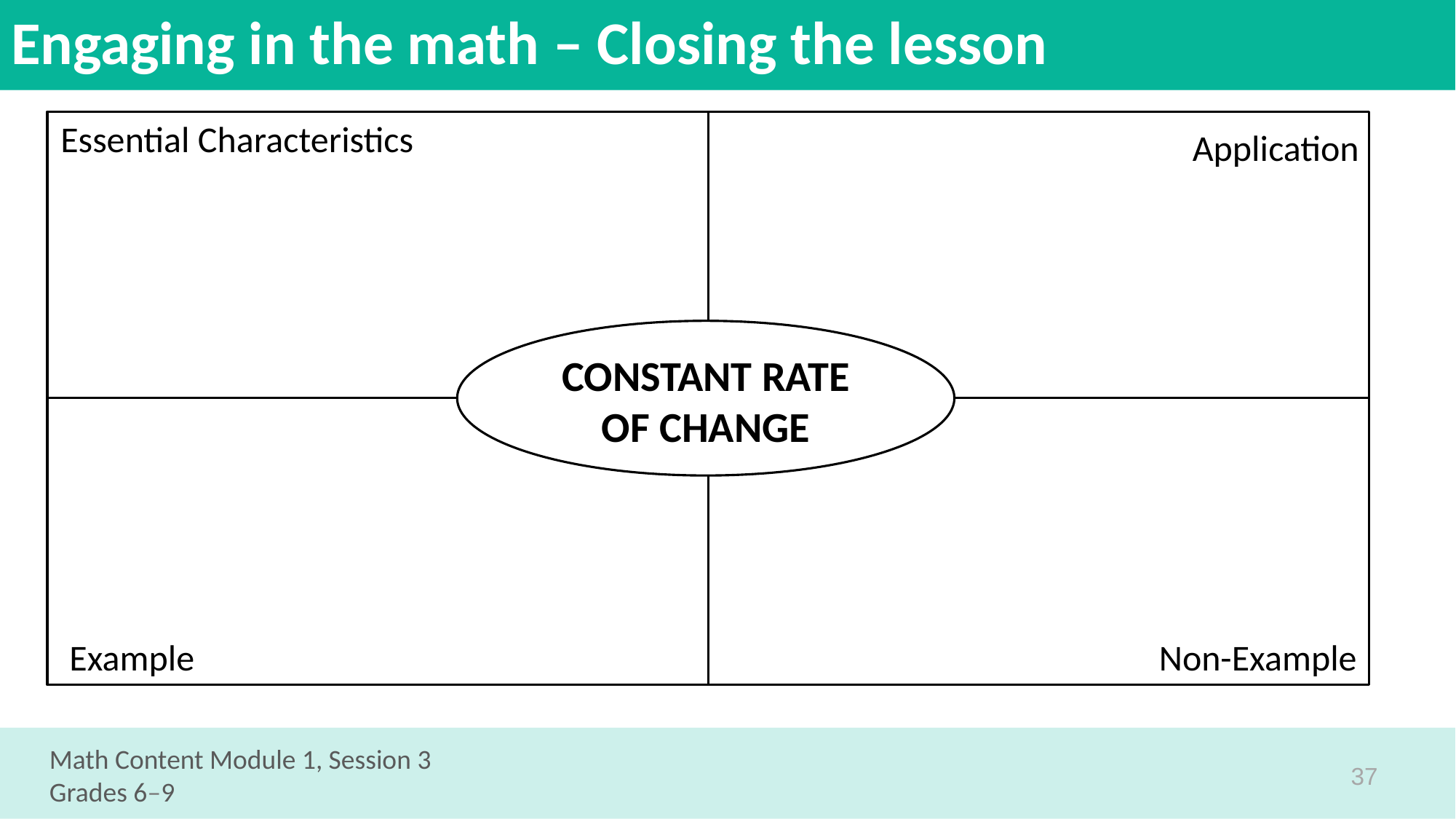

# Engaging in the math – Closing the lesson
Essential Characteristics

CONSTANT RATE OF CHANGE
Application

Example
Non-Example
Math Content Module 1, Session 3
Grades 6–9
37